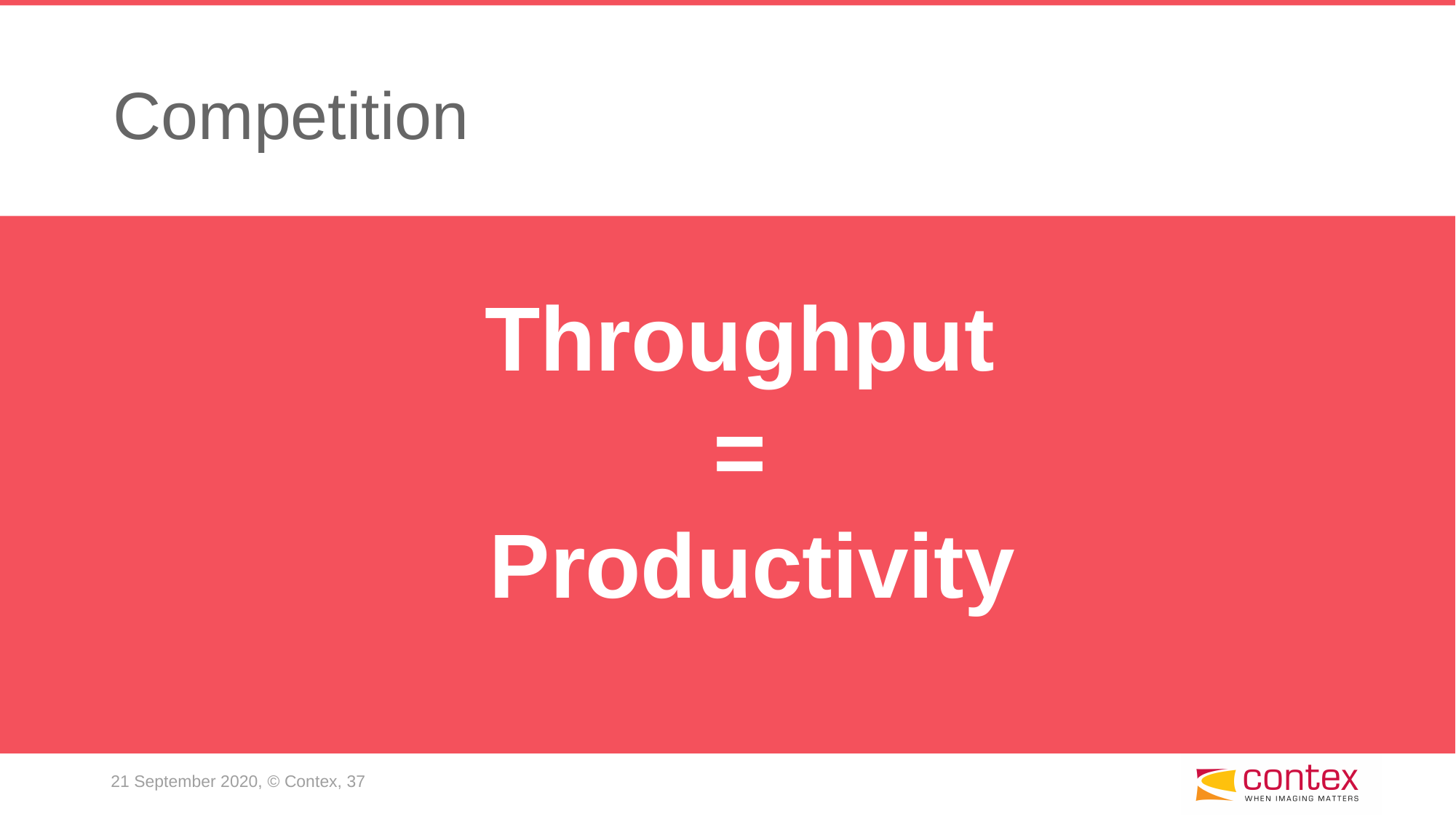

Competition

Throughput
=
Productivity
21 September 2020, © Contex, 37